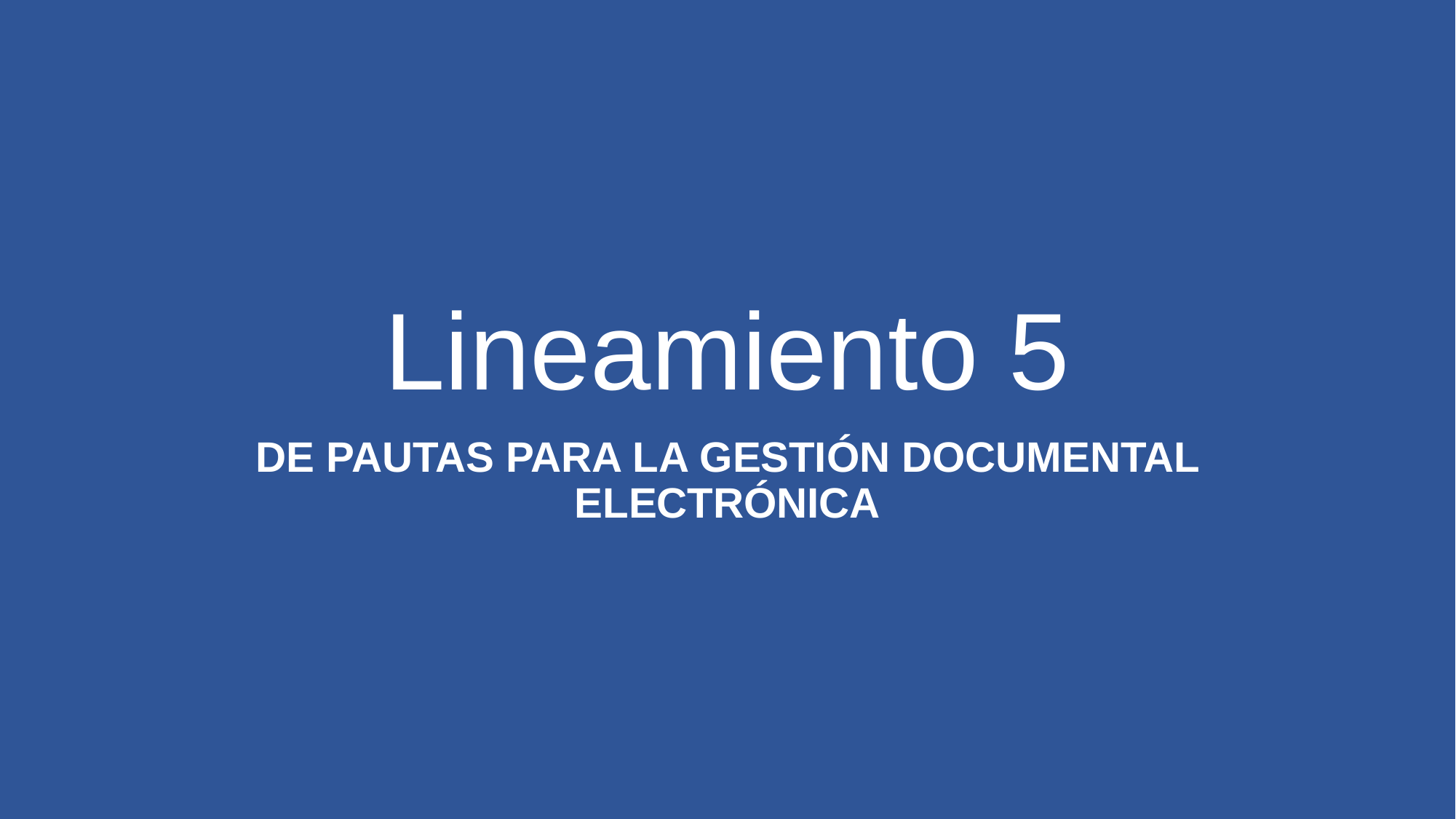

# Lineamiento 5
DE PAUTAS PARA LA GESTIÓN DOCUMENTAL ELECTRÓNICA